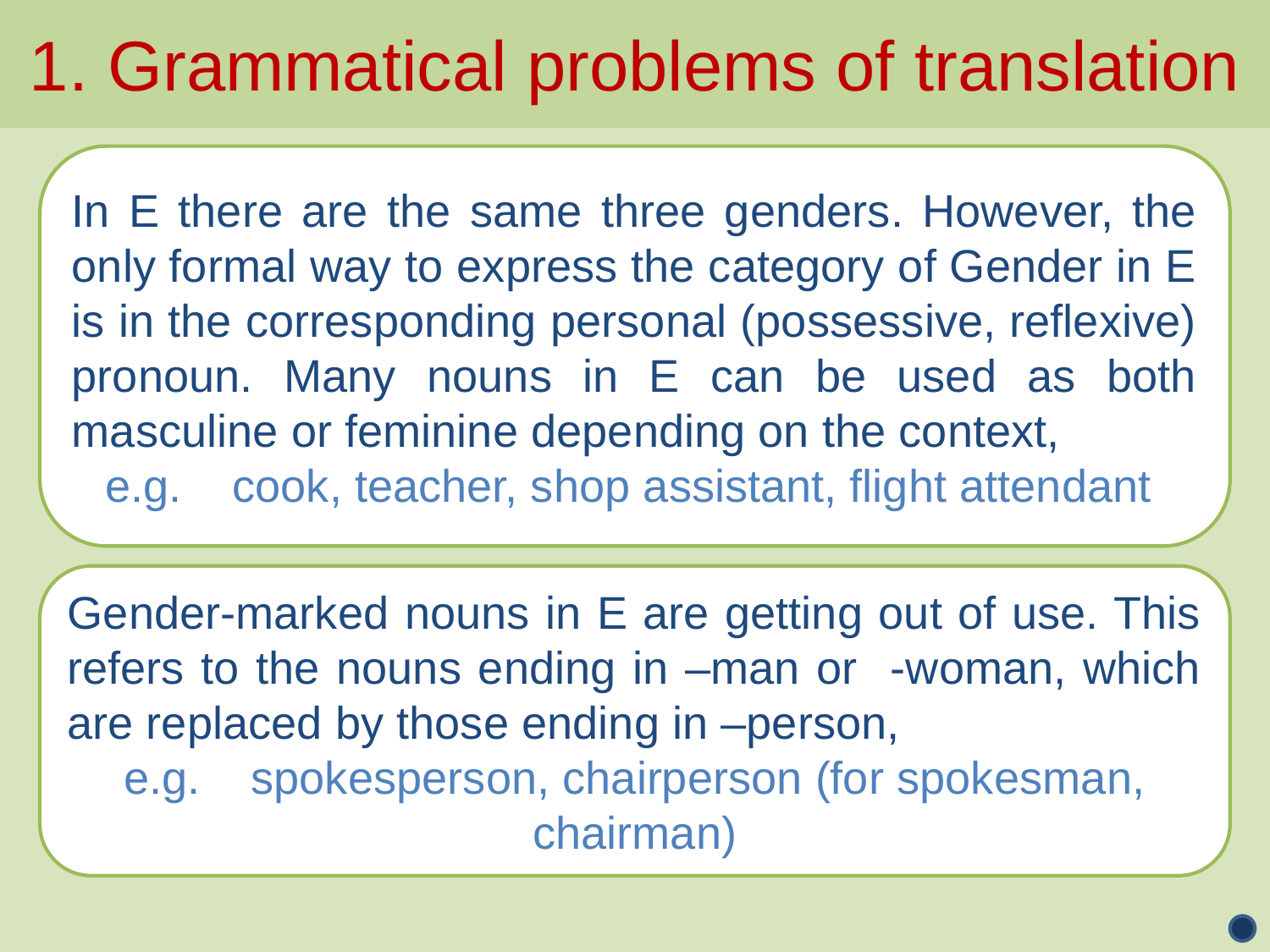

1. Grammatical problems of translation
In E there are the same three genders. However, the only formal way to express the category of Gender in E is in the corresponding personal (possessive, reflexive) pronoun. Many nouns in E can be used as both masculine or feminine depending on the context,
e.g.	cook, teacher, shop assistant, flight attendant

Gender-marked nouns in E are getting out of use. This refers to the nouns ending in –man or  -woman, which are replaced by those ending in –person,
e.g. 	spokesperson, chairperson (for spokesman, chairman)